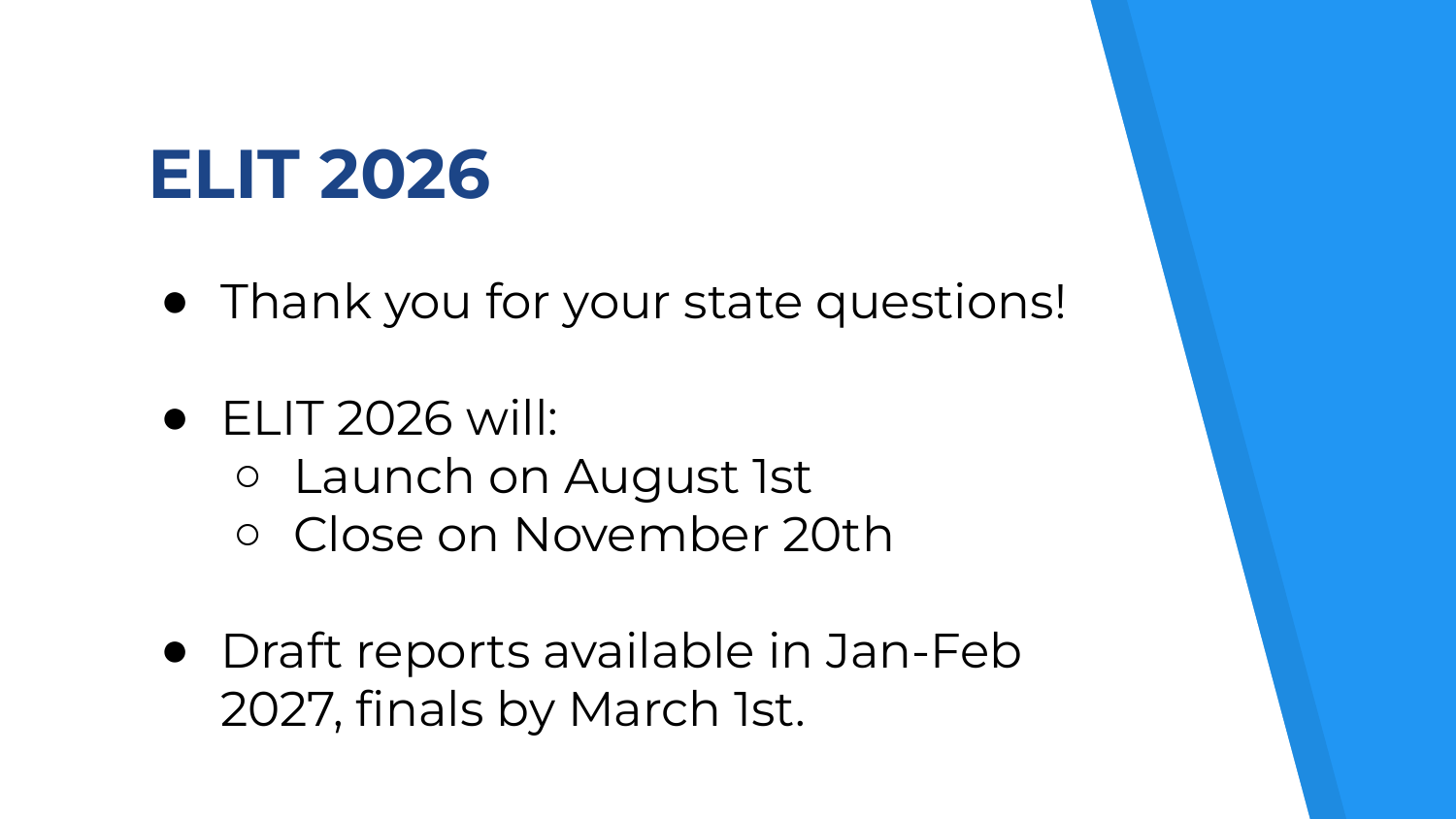

# ELIT 2026
Thank you for your state questions!
ELIT 2026 will:
Launch on August 1st
Close on November 20th
Draft reports available in Jan-Feb 2027, finals by March 1st.